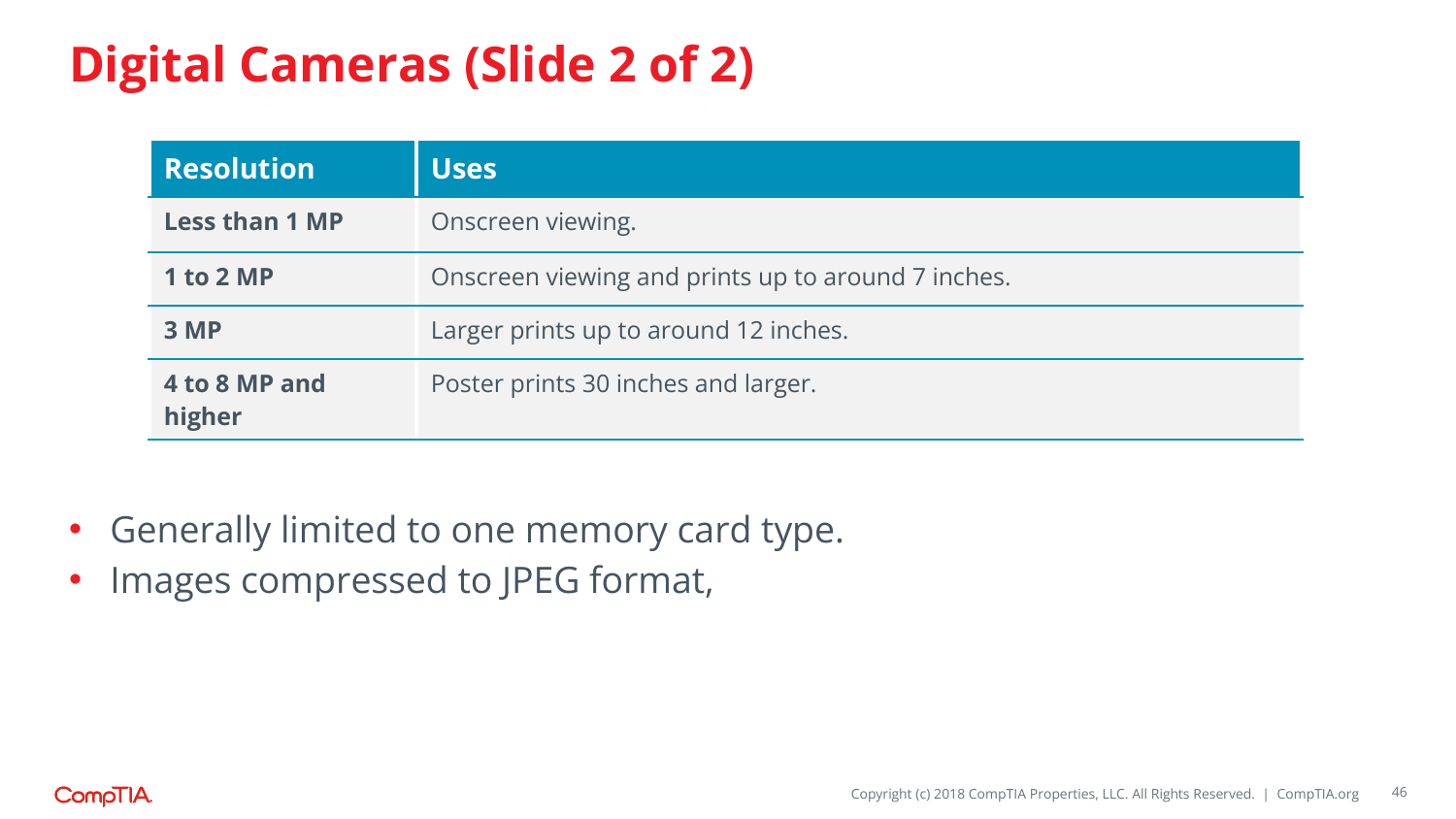

# Digital Cameras (Slide 2 of 2)
| Resolution | Uses |
| --- | --- |
| Less than 1 MP | Onscreen viewing. |
| 1 to 2 MP | Onscreen viewing and prints up to around 7 inches. |
| 3 MP | Larger prints up to around 12 inches. |
| 4 to 8 MP and higher | Poster prints 30 inches and larger. |
Generally limited to one memory card type.
Images compressed to JPEG format,
46